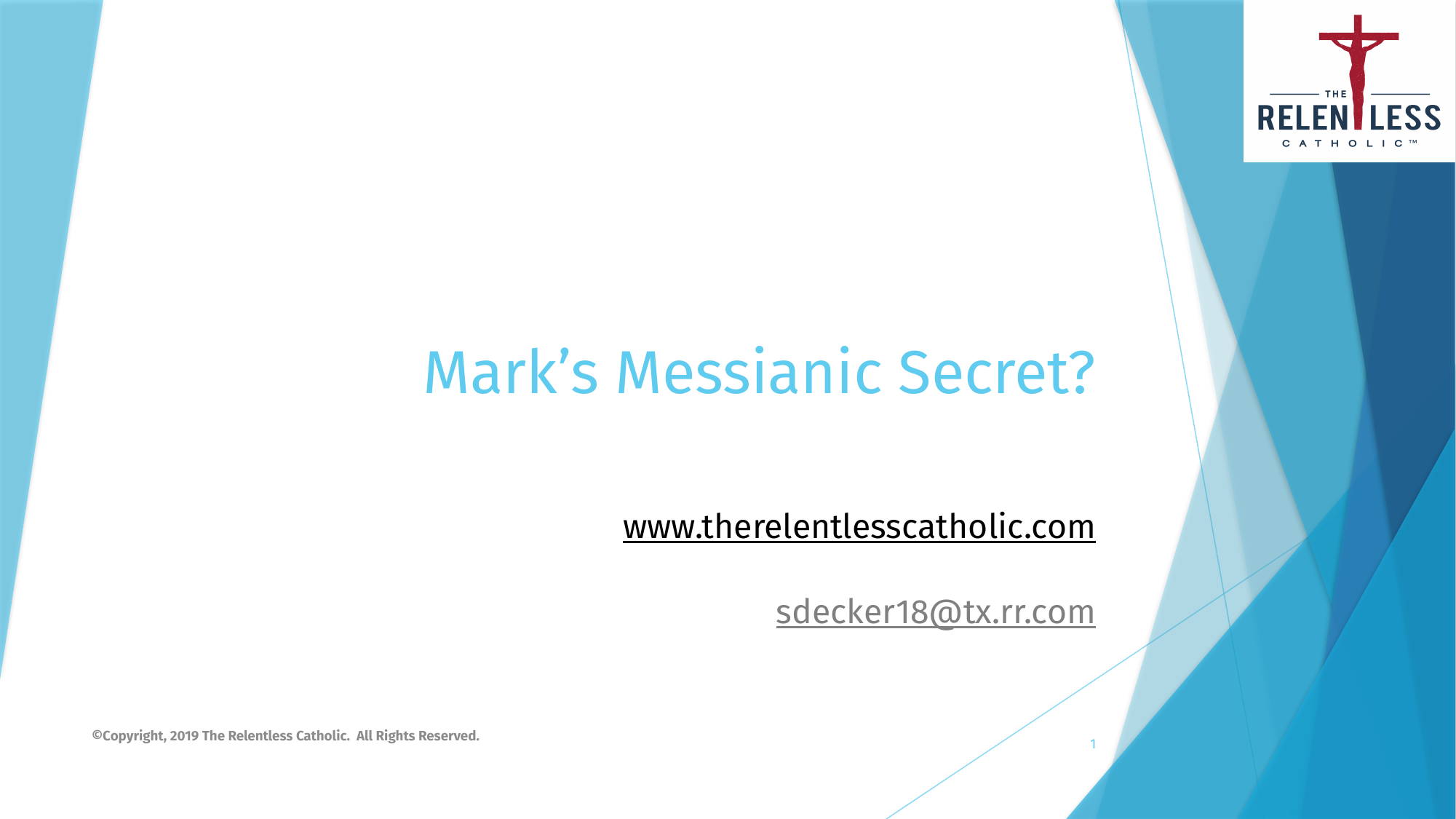

# Mark’s Messianic Secret?

www.therelentlesscatholic.com
sdecker18@tx.rr.com
©Copyright, 2019 The Relentless Catholic.  All Rights Reserved.

1